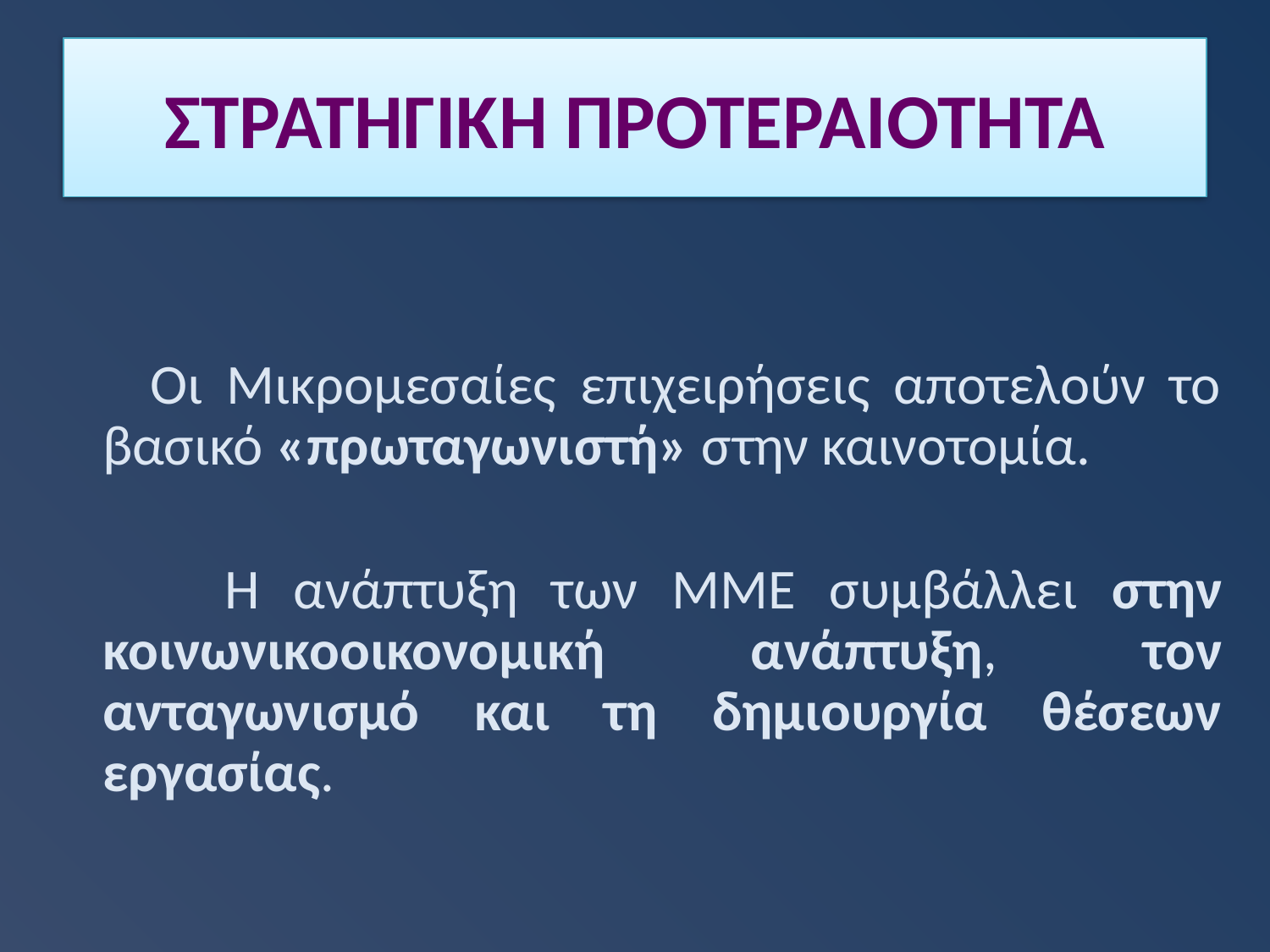

# ΣΤΡΑΤΗΓΙΚΗ ΠΡΟΤΕΡΑΙΟΤΗΤΑ

    Οι Μικρομεσαίες επιχειρήσεις αποτελούν το βασικό «πρωταγωνιστή» στην καινοτομία.

     Η ανάπτυξη των ΜΜΕ συμβάλλει στην κοινωνικοοικονομική ανάπτυξη, τον ανταγωνισμό και τη δημιουργία θέσεων εργασίας.